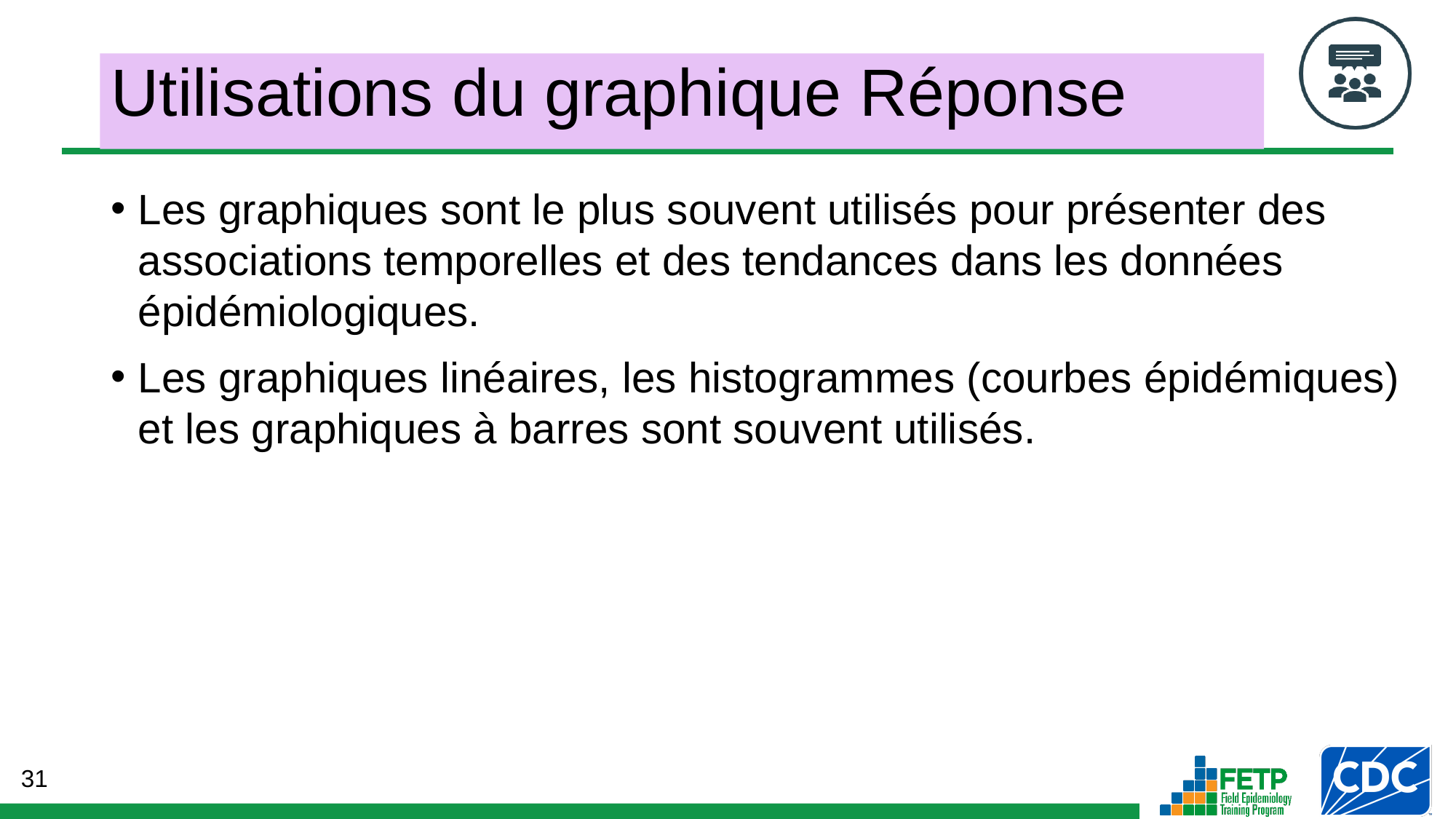

# Utilisations du graphique Réponse
Les graphiques sont le plus souvent utilisés pour présenter des associations temporelles et des tendances dans les données épidémiologiques.
Les graphiques linéaires, les histogrammes (courbes épidémiques) et les graphiques à barres sont souvent utilisés.